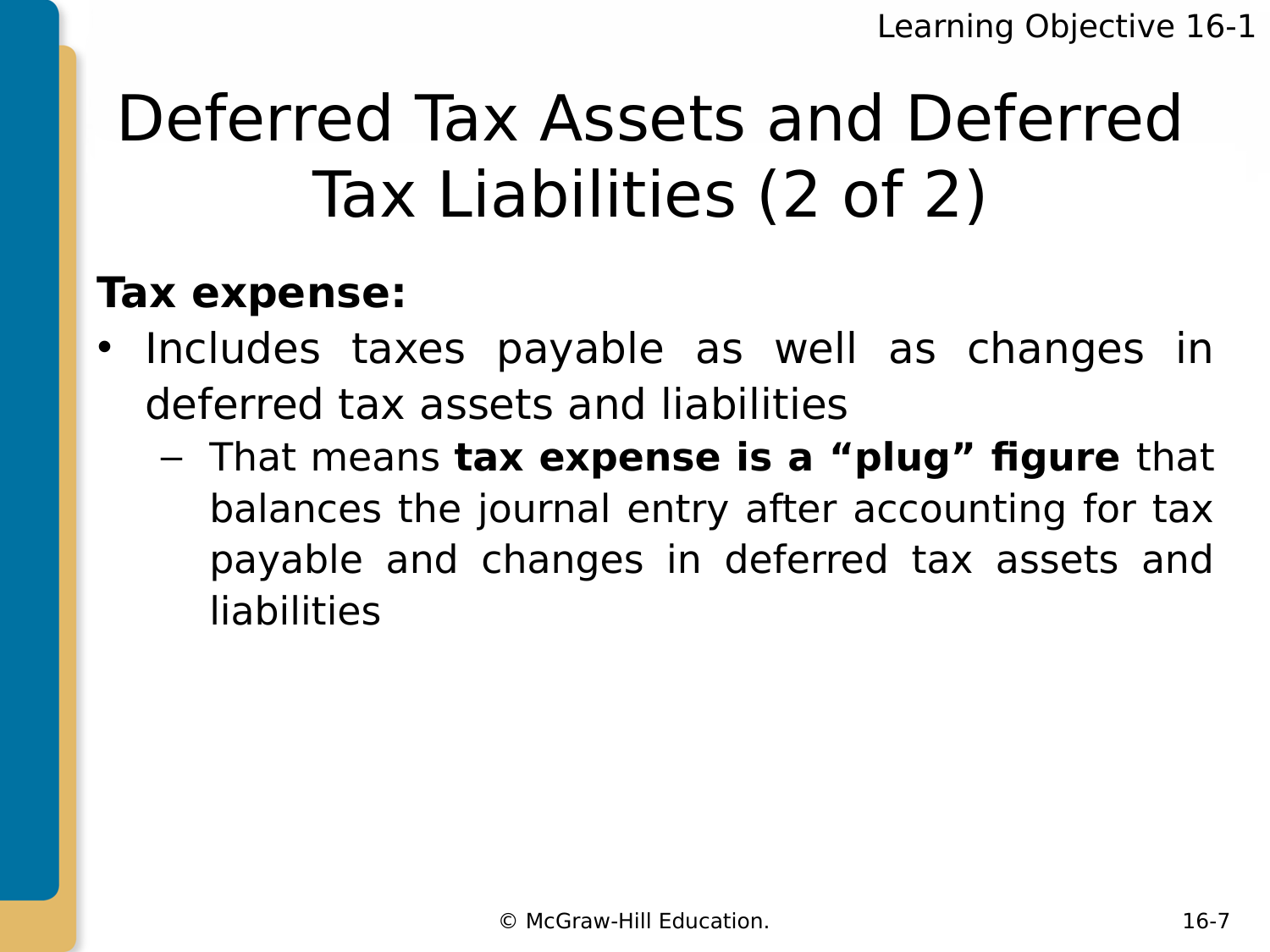

Learning Objective 16-1
# Deferred Tax Assets and Deferred Tax Liabilities (2 of 2)
Tax expense:
Includes taxes payable as well as changes in deferred tax assets and liabilities
That means tax expense is a “plug” figure that balances the journal entry after accounting for tax payable and changes in deferred tax assets and liabilities